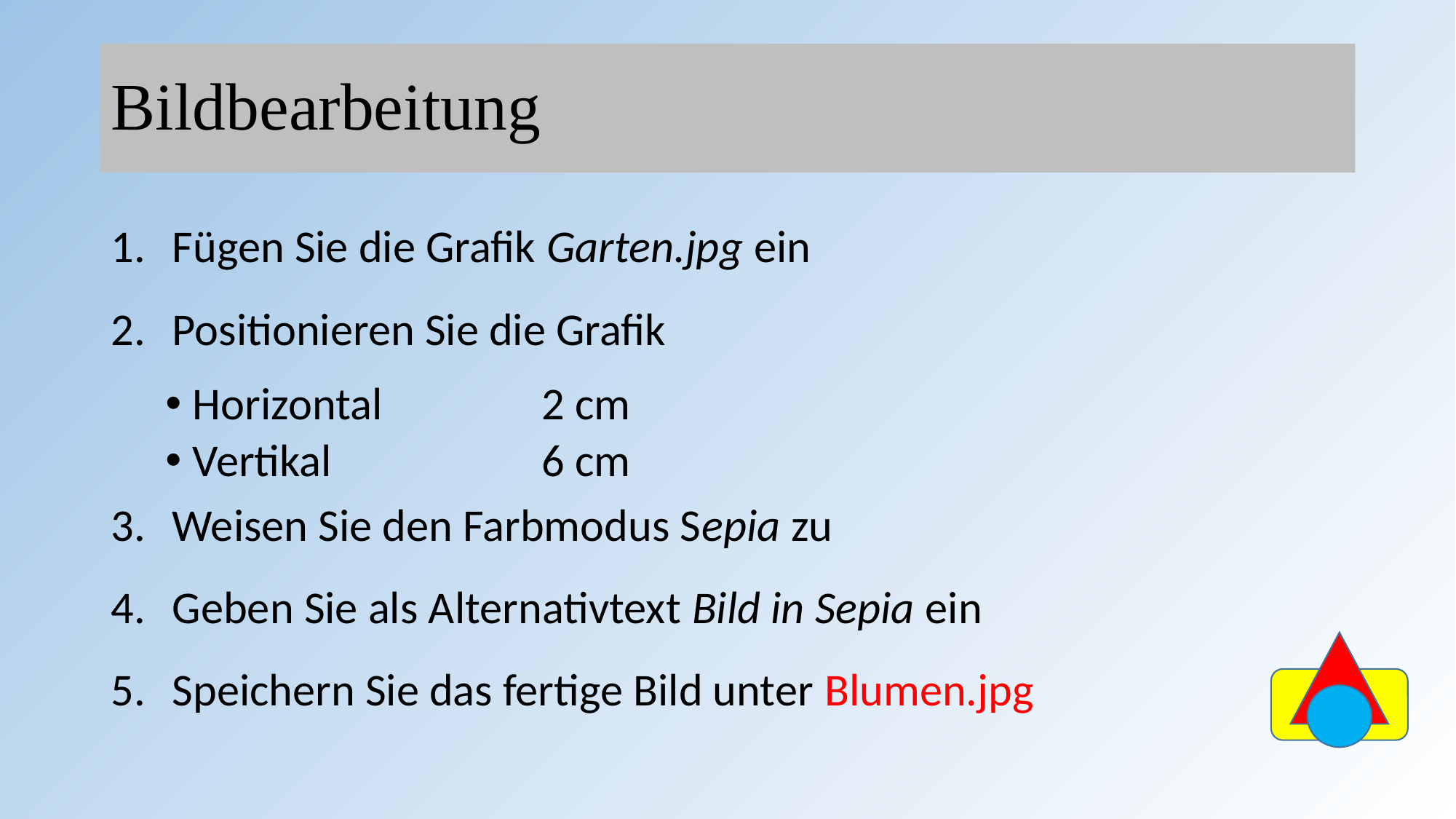

# Bildbearbeitung
Fügen Sie die Grafik Garten.jpg ein
Positionieren Sie die Grafik
Horizontal  	2 cm
Vertikal	   6 cm
Weisen Sie den Farbmodus Sepia zu
Geben Sie als Alternativtext Bild in Sepia ein
Speichern Sie das fertige Bild unter Blumen.jpg